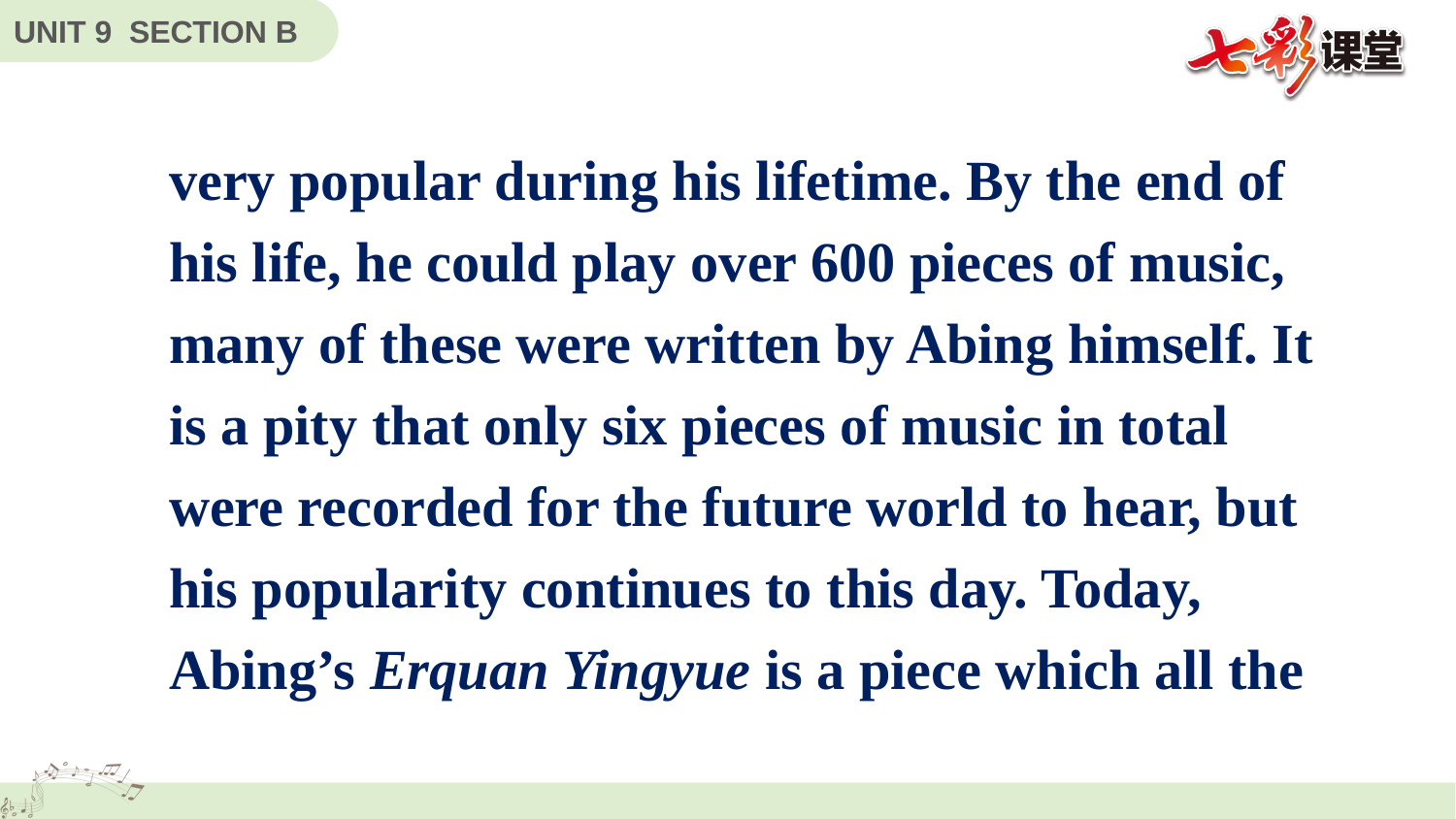

very popular during his lifetime. By the end of his life, he could play over 600 pieces of music, many of these were written by Abing himself. It is a pity that only six pieces of music in total were recorded for the future world to hear, but his popularity continues to this day. Today, Abing’s Erquan Yingyue is a piece which all the